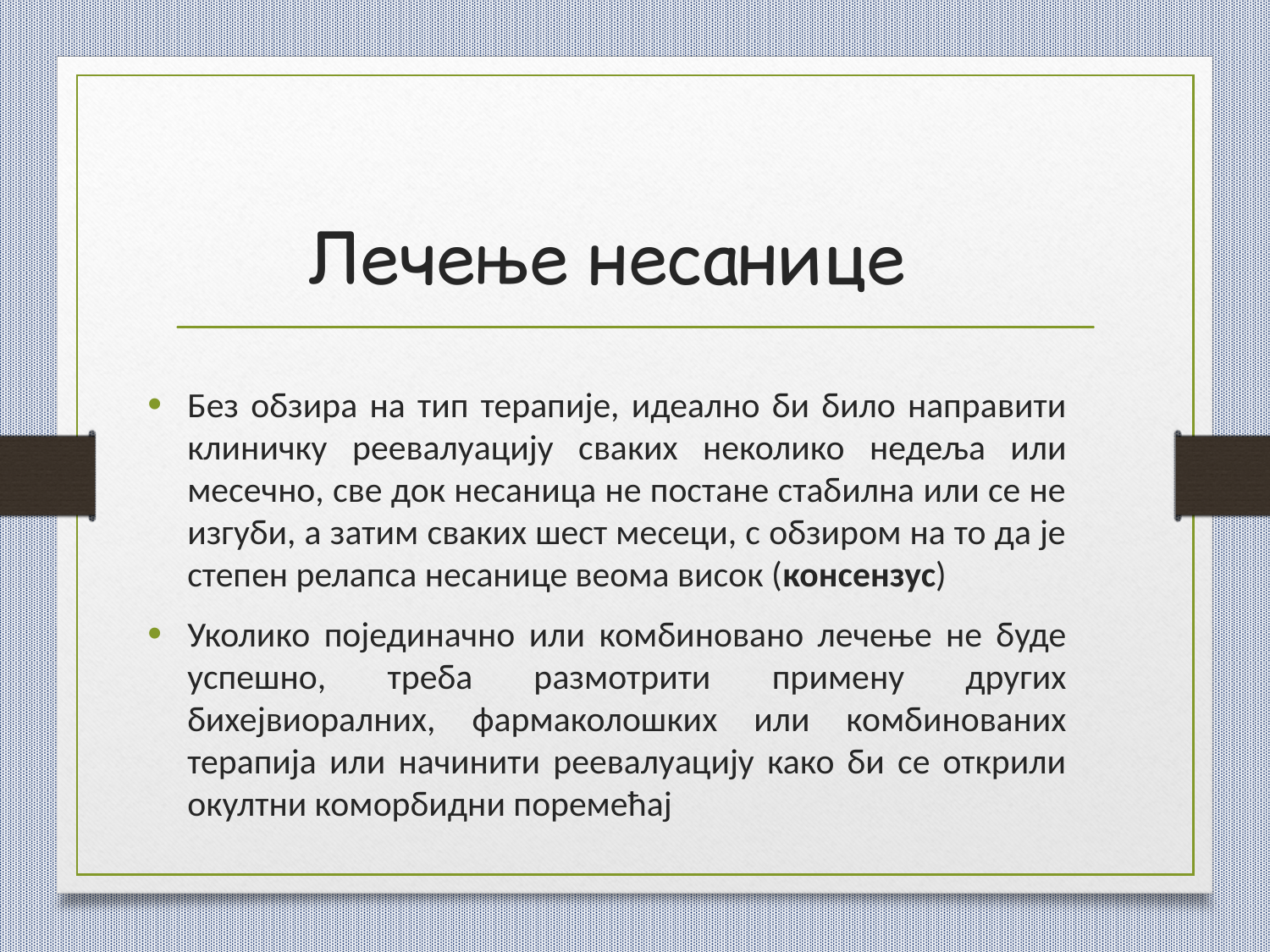

# Лечење несанице
Без обзира на тип терапије, идеално би било направити клиничку реевалуацију сваких неколико недеља или месечно, све док несаница не постане стабилна или се не изгуби, а затим сваких шест месеци, с обзиром на то да је степен релапса несанице веома висок (консензус)
Уколико појединачно или комбиновано лечење не буде успешно, треба размотрити примену других бихејвиоралних, фармаколошких или комбинованих терапија или начинити реевалуацију како би се открили окултни коморбидни поремећај